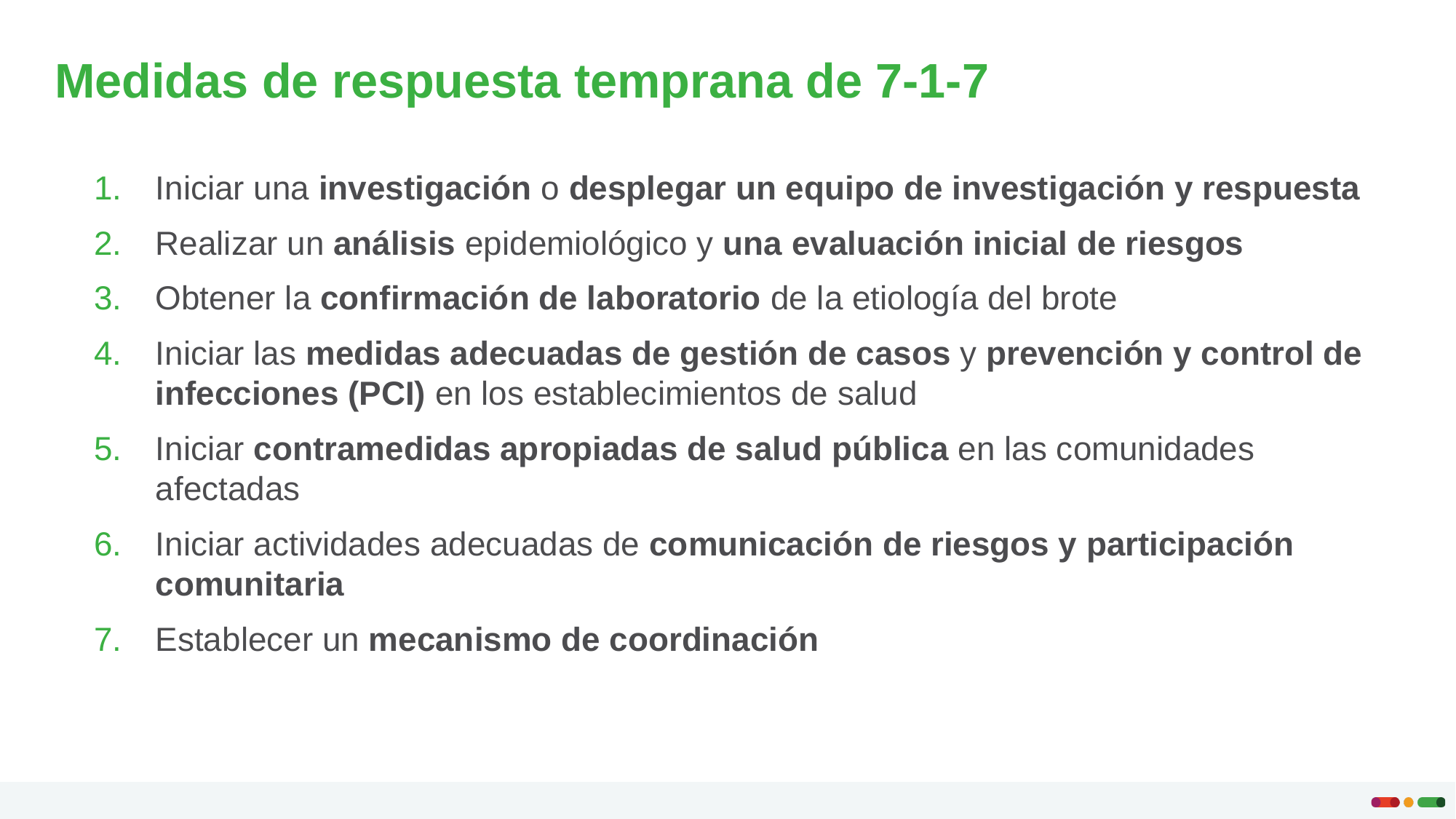

# Medidas de respuesta temprana de 7-1-7

Iniciar una investigación o desplegar un equipo de investigación y respuesta
Realizar un análisis epidemiológico y una evaluación inicial de riesgos
Obtener la confirmación de laboratorio de la etiología del brote
Iniciar las medidas adecuadas de gestión de casos y prevención y control de infecciones (PCI) en los establecimientos de salud
Iniciar contramedidas apropiadas de salud pública en las comunidades afectadas
Iniciar actividades adecuadas de comunicación de riesgos y participación comunitaria
Establecer un mecanismo de coordinación